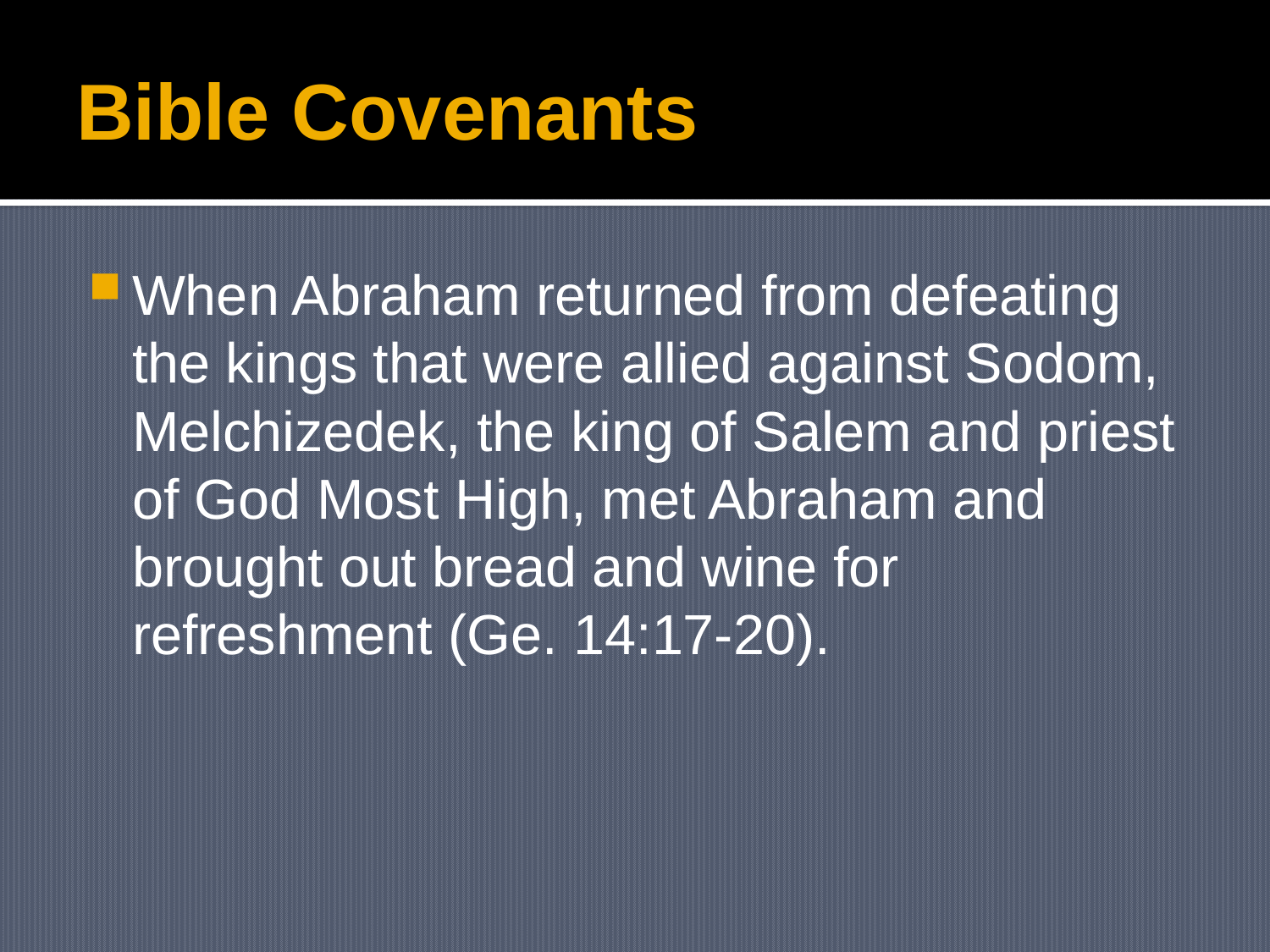

# Bible Covenants
When Abraham returned from defeating the kings that were allied against Sodom, Melchizedek, the king of Salem and priest of God Most High, met Abraham and brought out bread and wine for refreshment (Ge. 14:17-20).